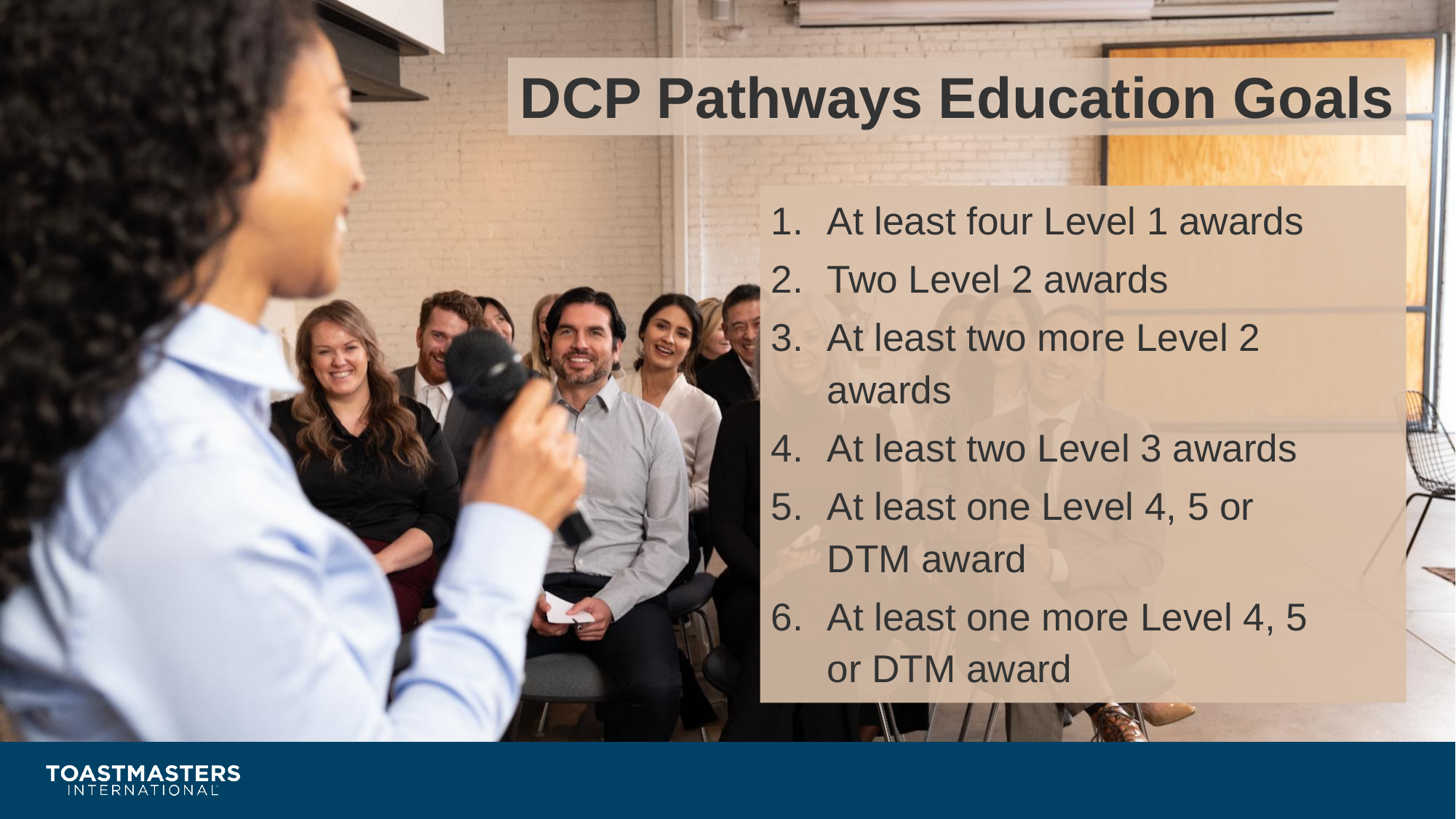

DCP Pathways Education Goals
At least four Level 1 awards
Two Level 2 awards
At least two more Level 2 awards
At least two Level 3 awards
At least one Level 4, 5 or
DTM award
At least one more Level 4, 5
or DTM award